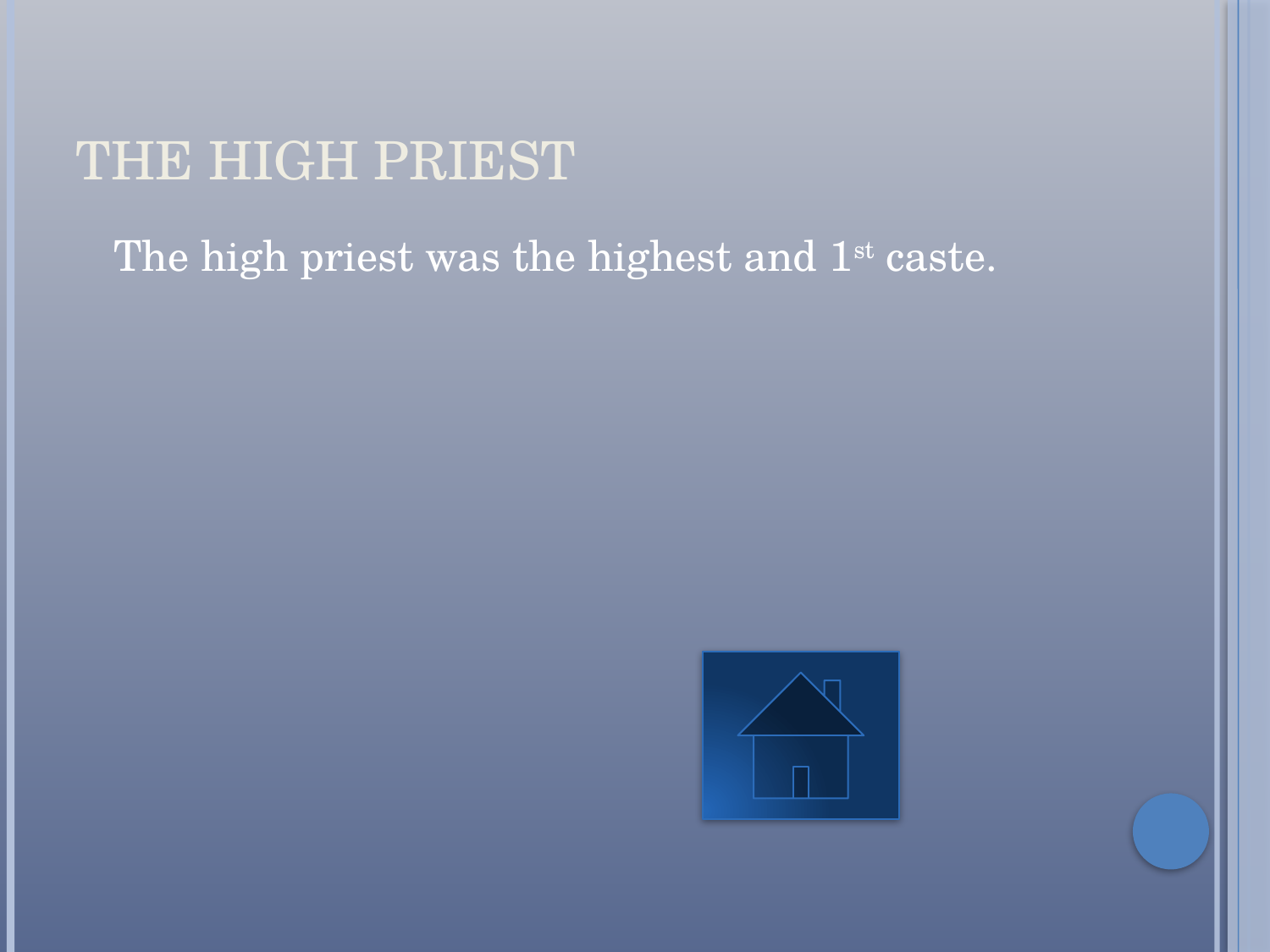

# The high priest
	The high priest was the highest and 1st caste.